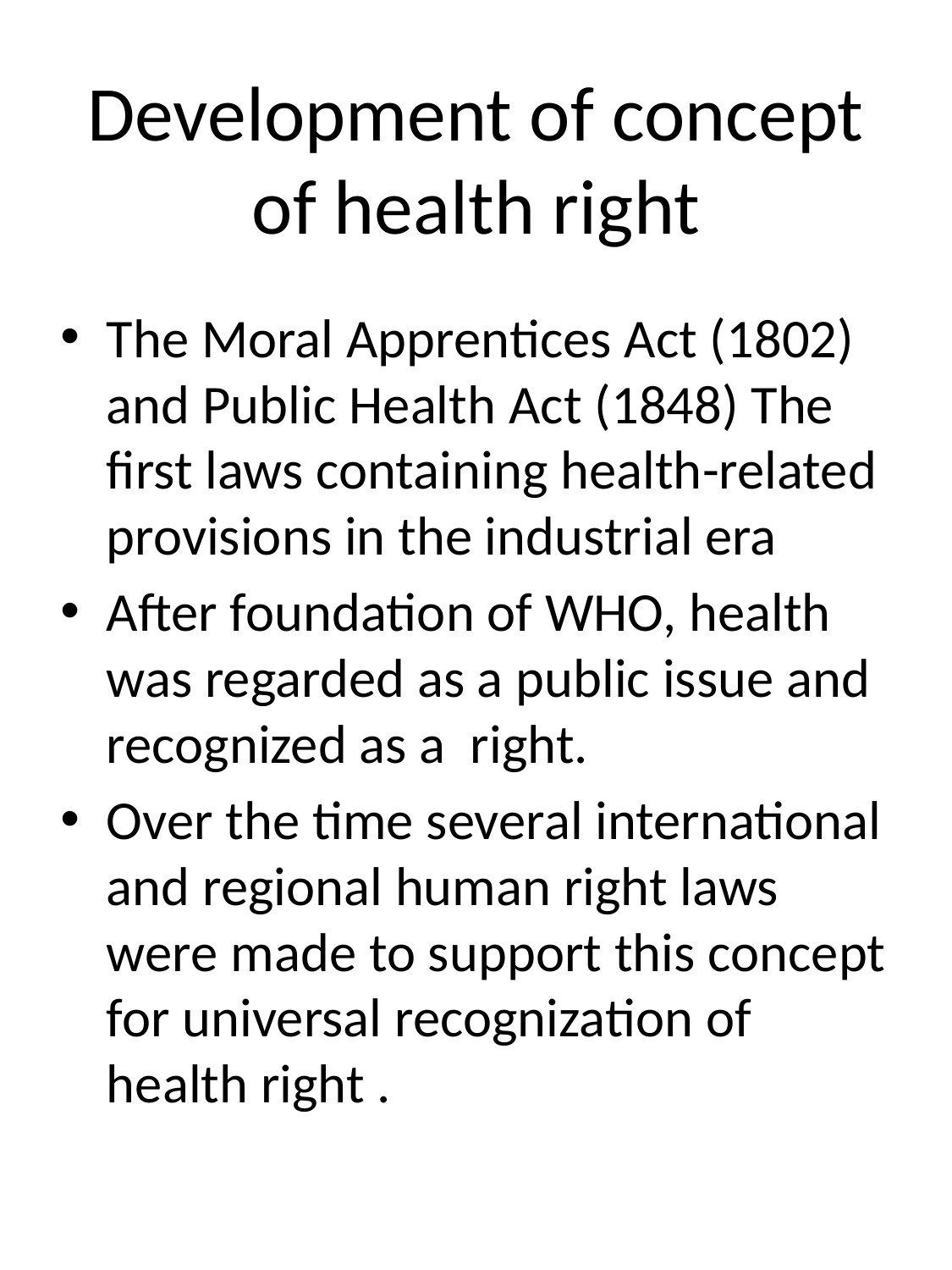

# Development of concept of health right
The Moral Apprentices Act (1802) and Public Health Act (1848) The first laws containing health-related provisions in the industrial era
After foundation of WHO, health was regarded as a public issue and recognized as a  right.
Over the time several international and regional human right laws were made to support this concept for universal recognization of health right .